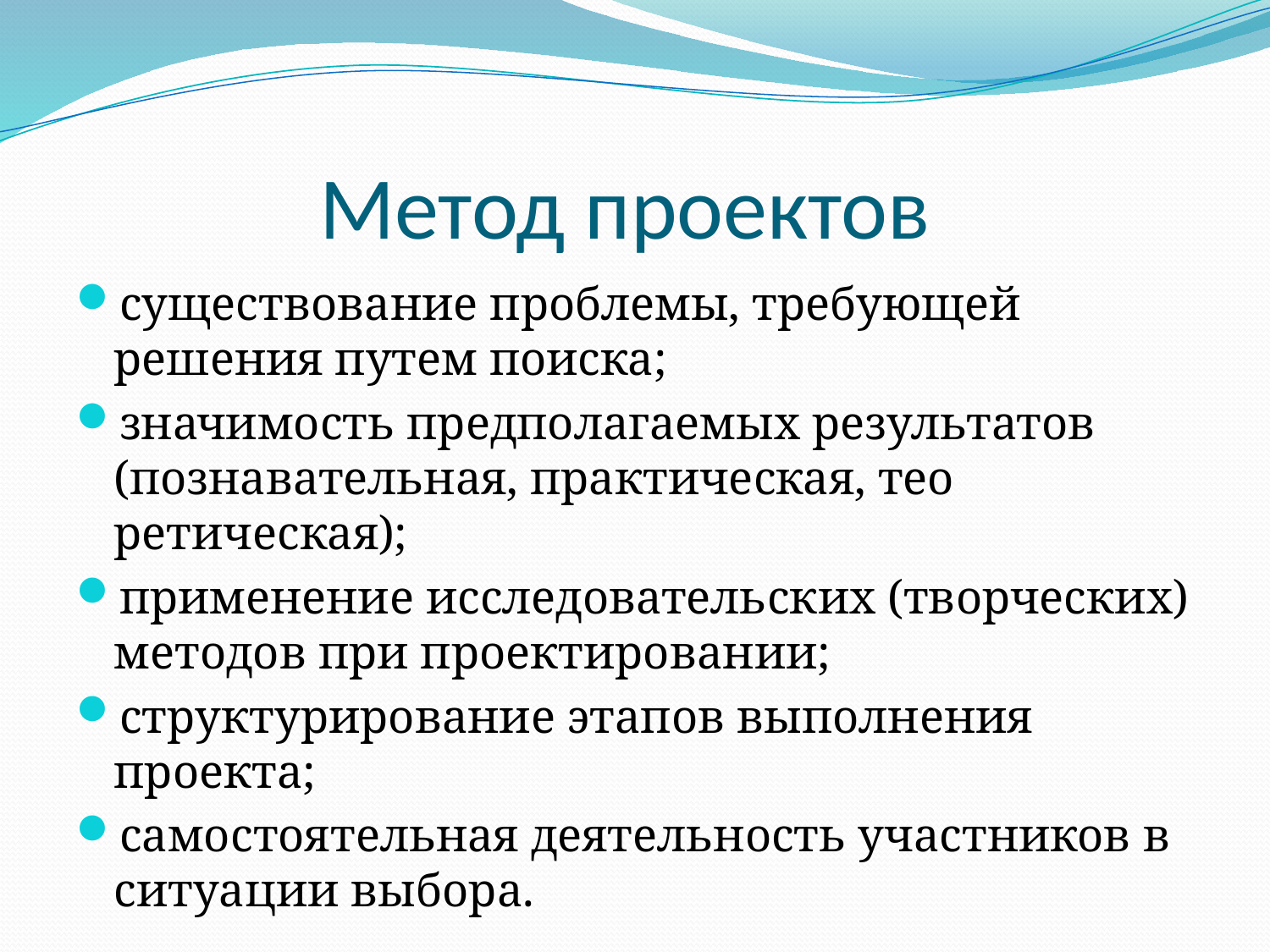

# Метод проектов
существование проблемы, требующей решения путем поиска;
зна­чимость предполагаемых результатов (познавательная, практическая, тео­ретическая);
применение исследовательских (творческих) методов при проектировании;
структурирование этапов выполнения проекта;
самостоя­тельная деятельность участников в ситуации выбора.